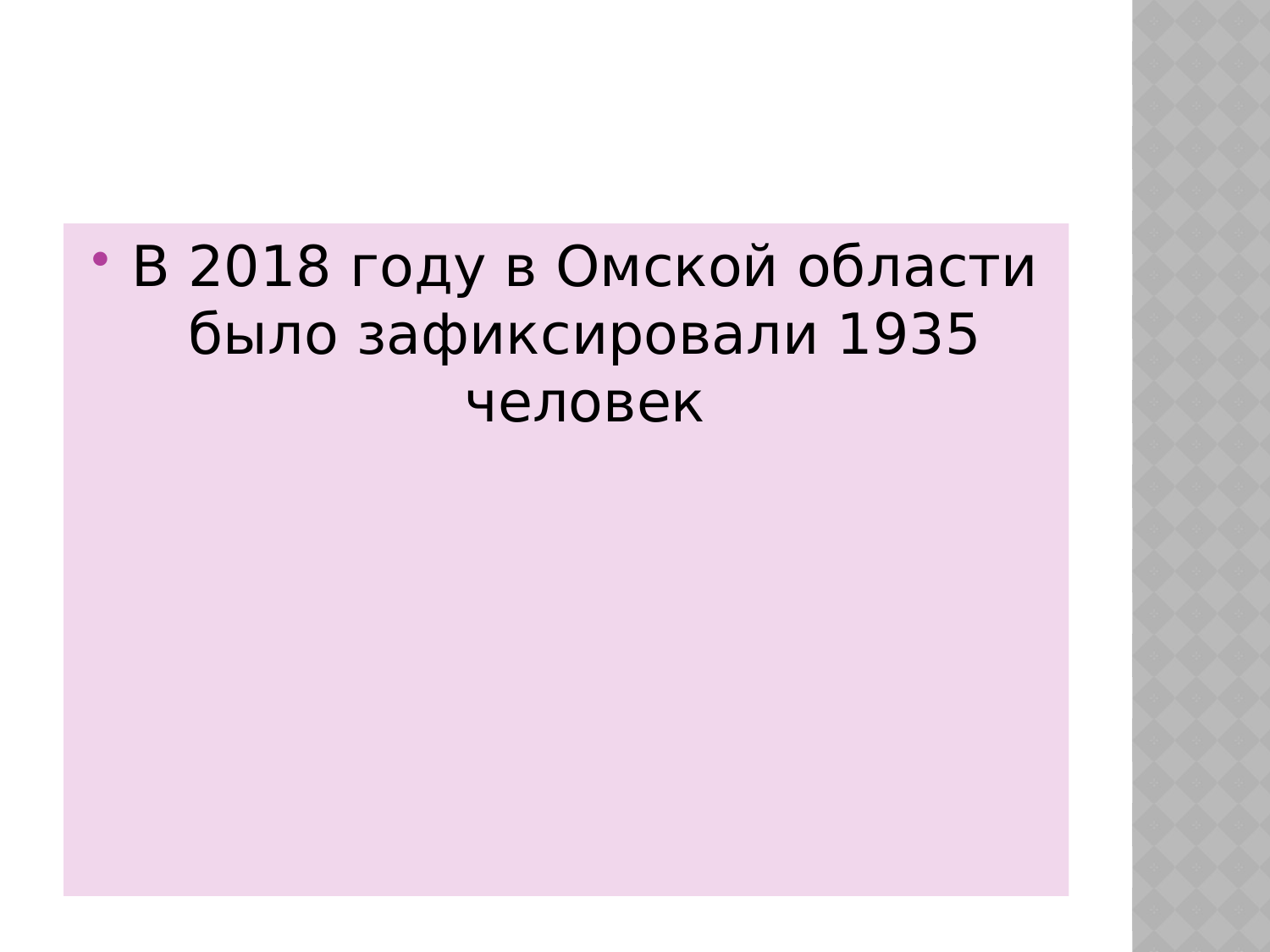

В 2018 году в Омской области было зафиксировали 1935 человек